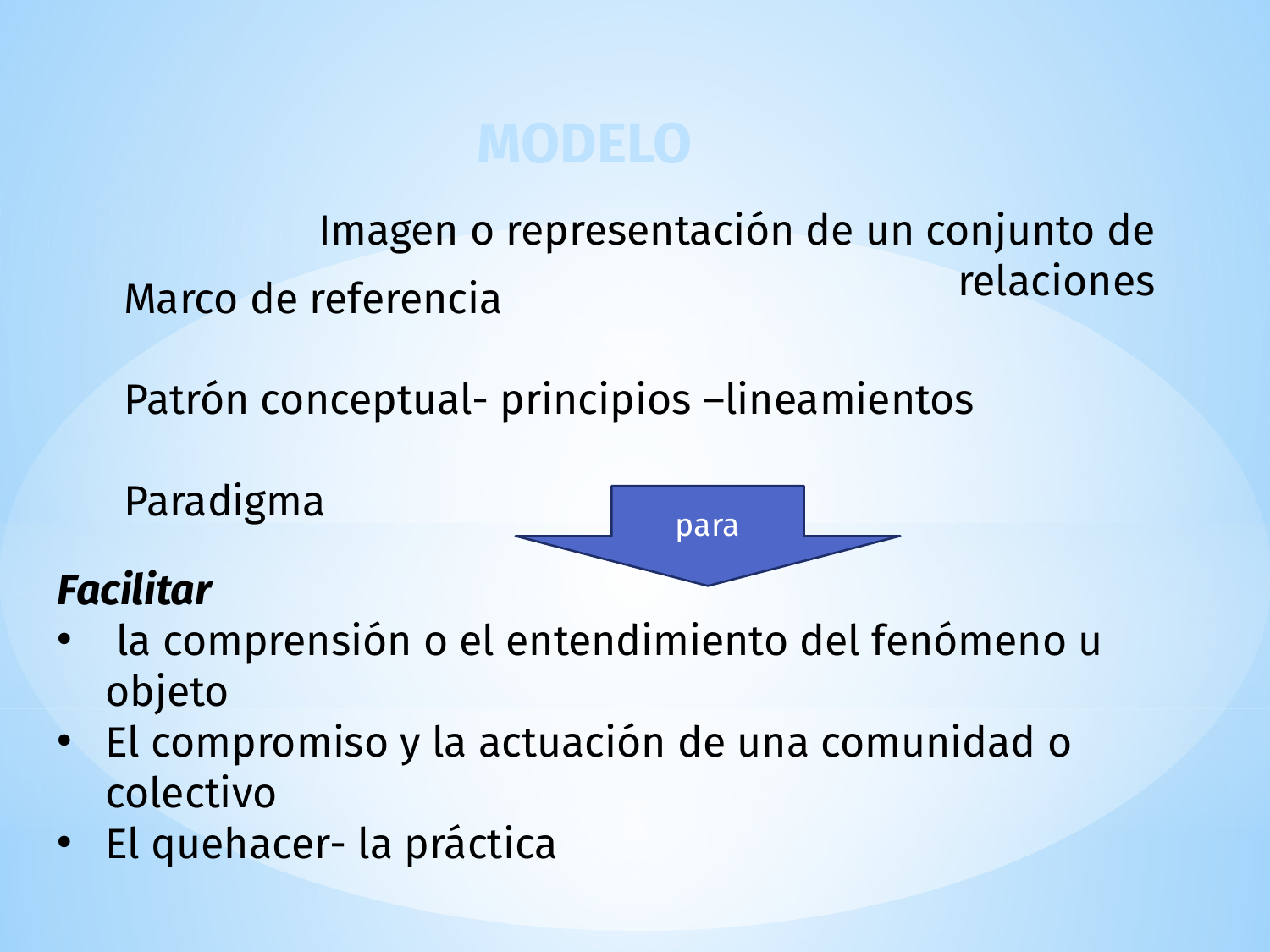

MODELO
Imagen o representación de un conjunto de relaciones
Marco de referencia

Patrón conceptual- principios –lineamientos

Paradigma
para
Facilitar
 la comprensión o el entendimiento del fenómeno u objeto
El compromiso y la actuación de una comunidad o colectivo
El quehacer- la práctica